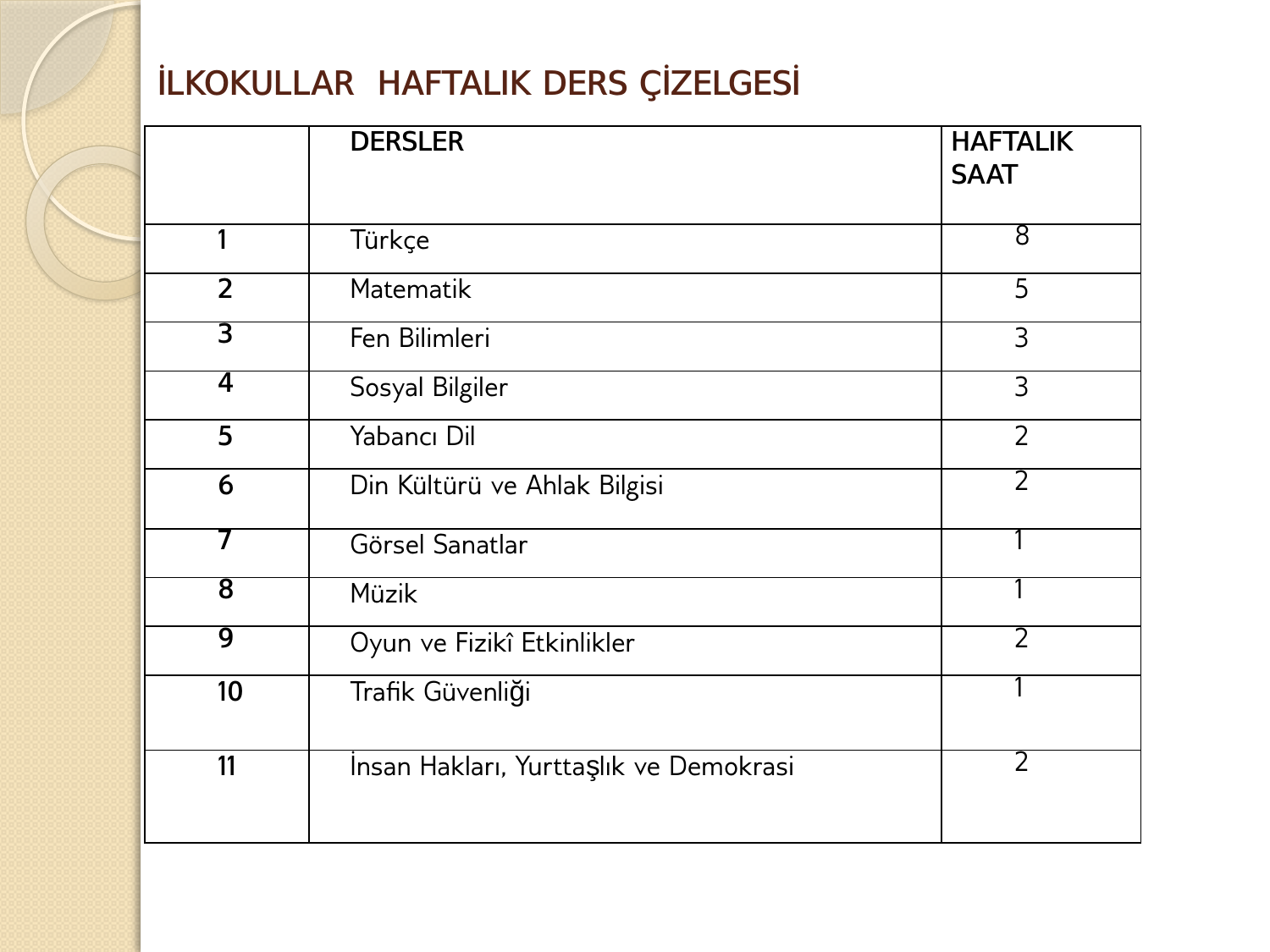

# İLKOKULLAR  HAFTALIK DERS ÇİZELGESİ
|  | DERSLER | HAFTALIK SAAT |
| --- | --- | --- |
| 1 | Türkçe | 8 |
| 2 | Matematik | 5 |
| 3 | Fen Bilimleri | 3 |
| 4 | Sosyal Bilgiler | 3 |
| 5 | Yabancı Dil | 2 |
| 6 | Din Kültürü ve Ahlak Bilgisi | 2 |
| 7 | Görsel Sanatlar | 1 |
| 8 | Müzik | 1 |
| 9 | Oyun ve Fizikî Etkinlikler | 2 |
| 10 | Trafik Güvenliği | 1 |
| 11 | İnsan Hakları, Yurttaşlık ve Demokrasi | 2 |